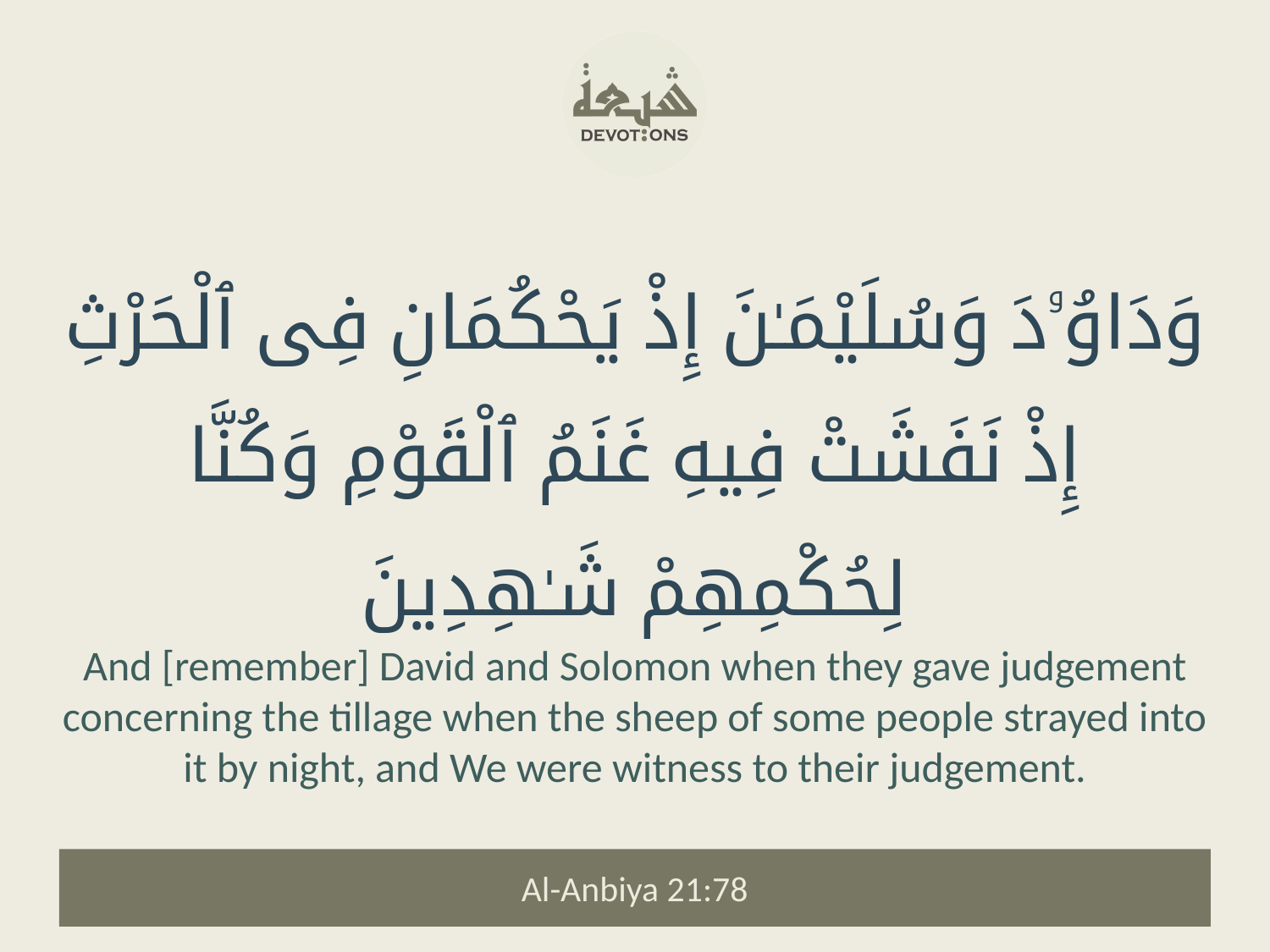

وَدَاوُۥدَ وَسُلَيْمَـٰنَ إِذْ يَحْكُمَانِ فِى ٱلْحَرْثِ إِذْ نَفَشَتْ فِيهِ غَنَمُ ٱلْقَوْمِ وَكُنَّا لِحُكْمِهِمْ شَـٰهِدِينَ
And [remember] David and Solomon when they gave judgement concerning the tillage when the sheep of some people strayed into it by night, and We were witness to their judgement.
Al-Anbiya 21:78